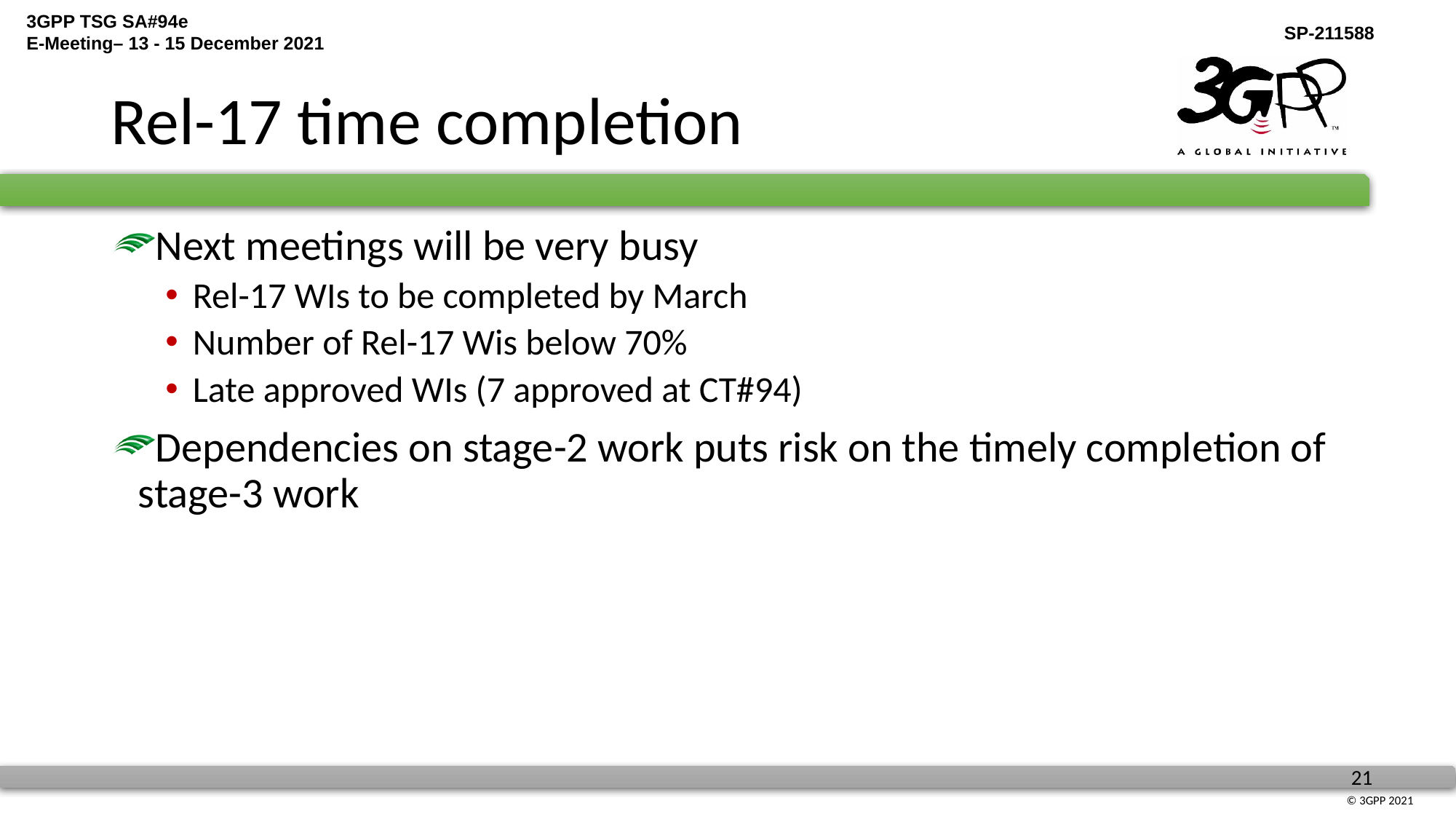

# Rel-17 time completion
Next meetings will be very busy
Rel-17 WIs to be completed by March
Number of Rel-17 Wis below 70%
Late approved WIs (7 approved at CT#94)
Dependencies on stage-2 work puts risk on the timely completion of stage-3 work